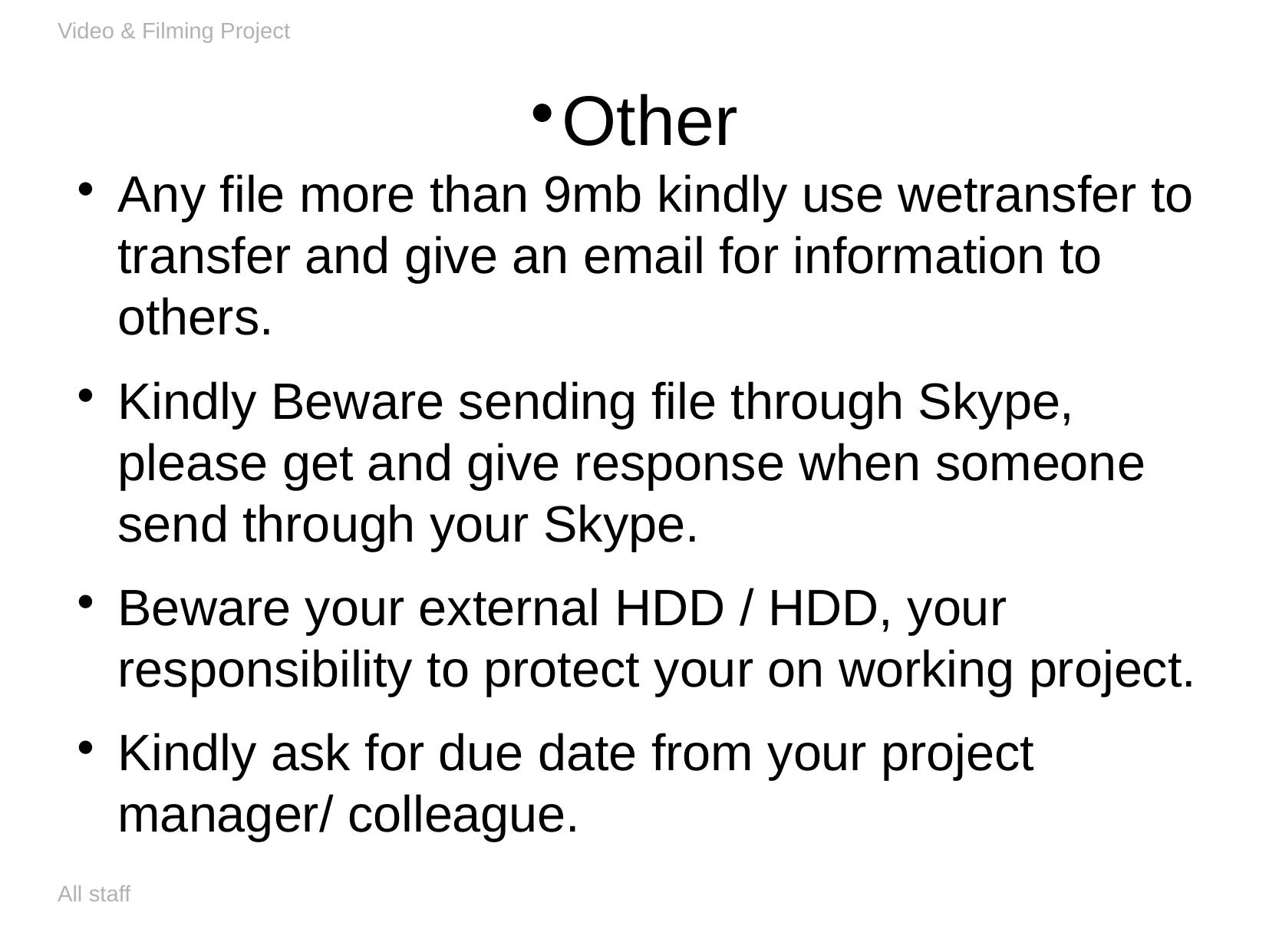

Video & Filming Project
Other
Any file more than 9mb kindly use wetransfer to transfer and give an email for information to others.
Kindly Beware sending file through Skype, please get and give response when someone send through your Skype.
Beware your external HDD / HDD, your responsibility to protect your on working project.
Kindly ask for due date from your project manager/ colleague.
All staff